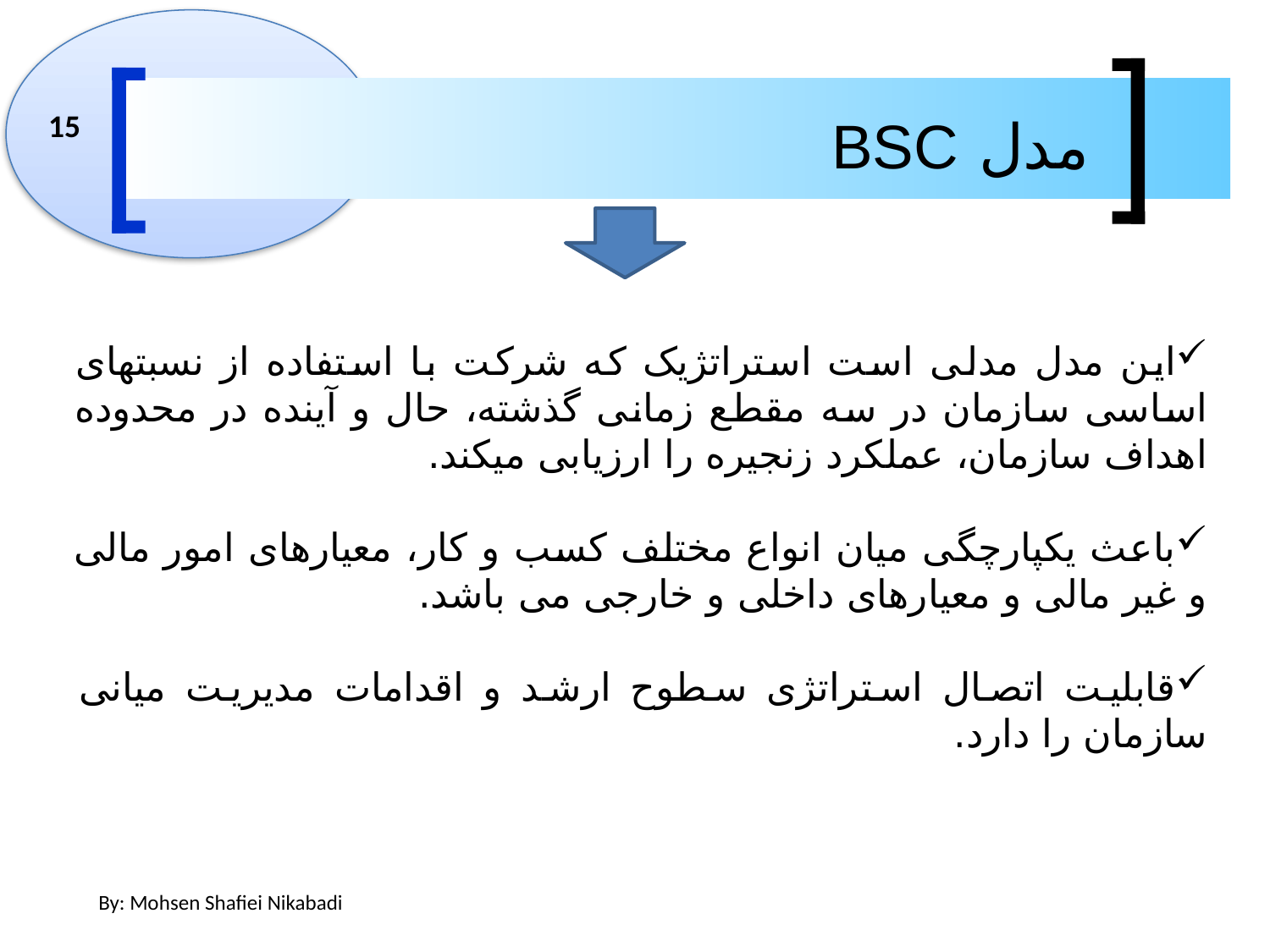

15
مدل BSC

این مدل مدلی است استراتژیک که شرکت با استفاده از نسبتهای اساسی سازمان در سه مقطع زمانی گذشته، حال و آینده در محدوده اهداف سازمان، عملکرد زنجیره را ارزیابی میکند.

باعث یکپارچگی میان انواع مختلف کسب و کار، معیارهای امور مالی و غیر مالی و معیارهای داخلی و خارجی می باشد.

قابلیت اتصال استراتژی سطوح ارشد و اقدامات مدیریت میانی سازمان را دارد.
By: Mohsen Shafiei Nikabadi